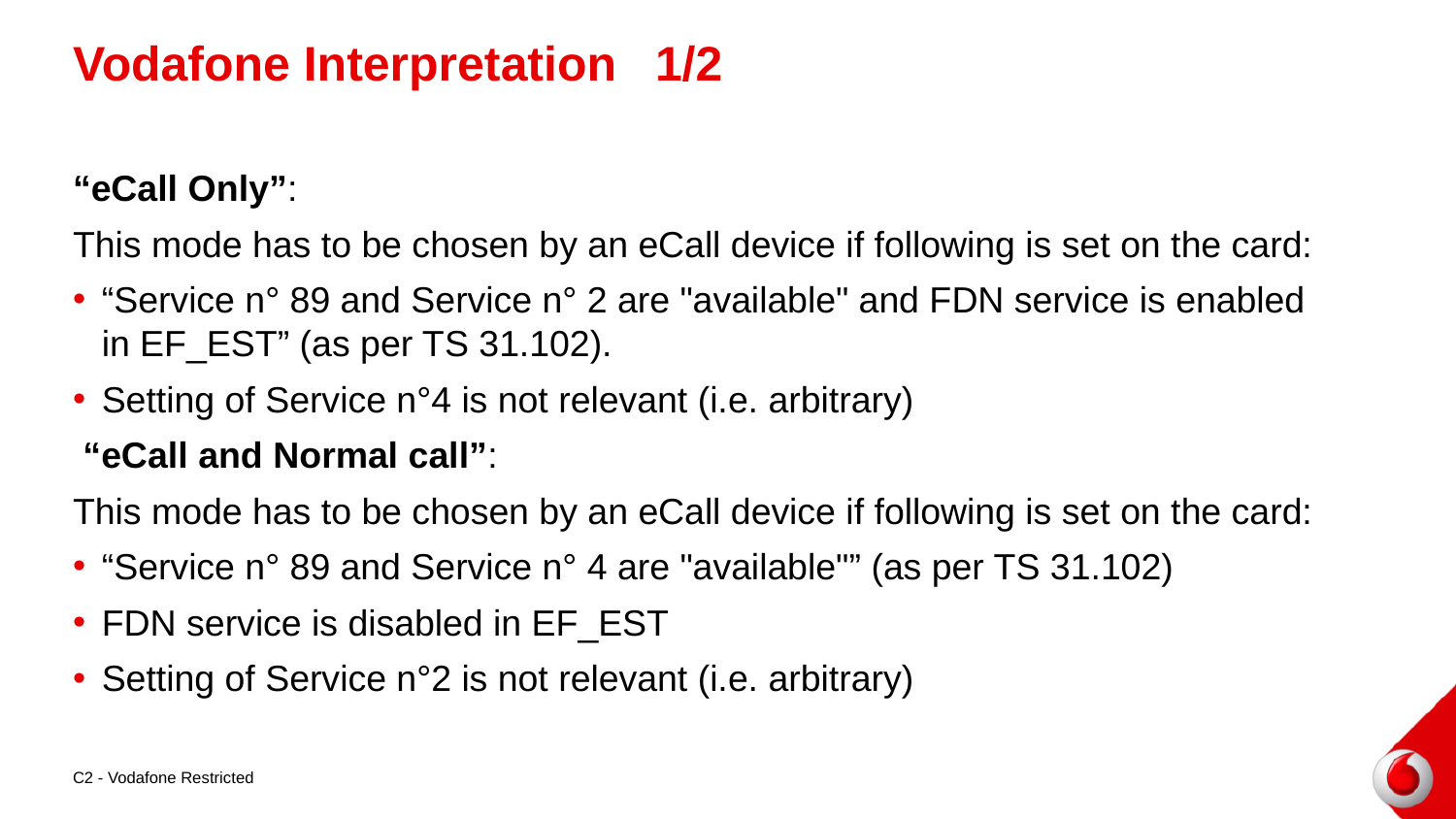

# Vodafone Interpretation	1/2
“eCall Only”:
This mode has to be chosen by an eCall device if following is set on the card:
“Service n° 89 and Service n° 2 are "available" and FDN service is enabled in EF_EST” (as per TS 31.102).
Setting of Service n°4 is not relevant (i.e. arbitrary)
 “eCall and Normal call”:
This mode has to be chosen by an eCall device if following is set on the card:
“Service n° 89 and Service n° 4 are "available"” (as per TS 31.102)
FDN service is disabled in EF_EST
Setting of Service n°2 is not relevant (i.e. arbitrary)

C2 - Vodafone Restricted